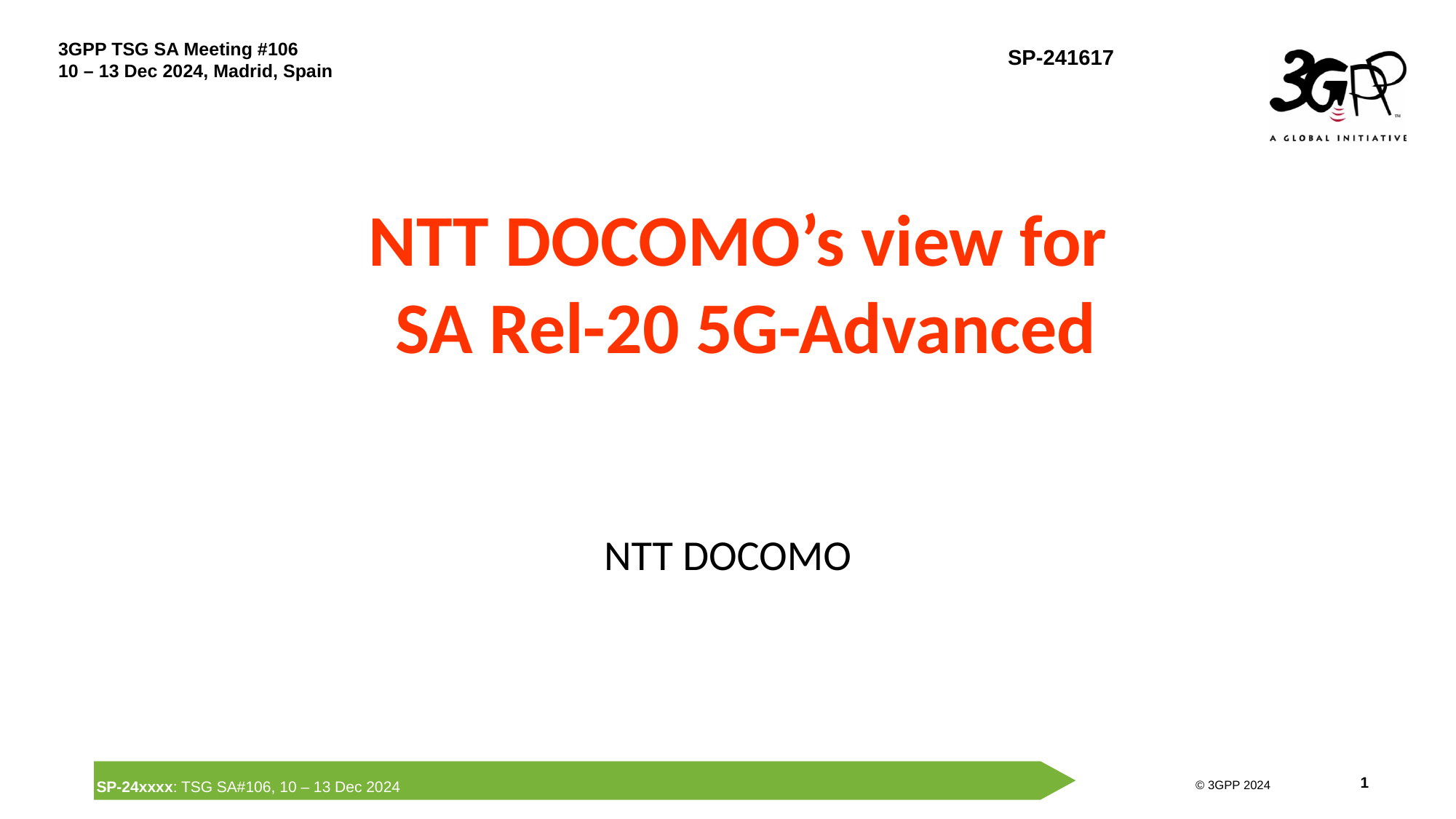

NTT DOCOMO’s view for
SA Rel-20 5G-Advanced
NTT DOCOMO